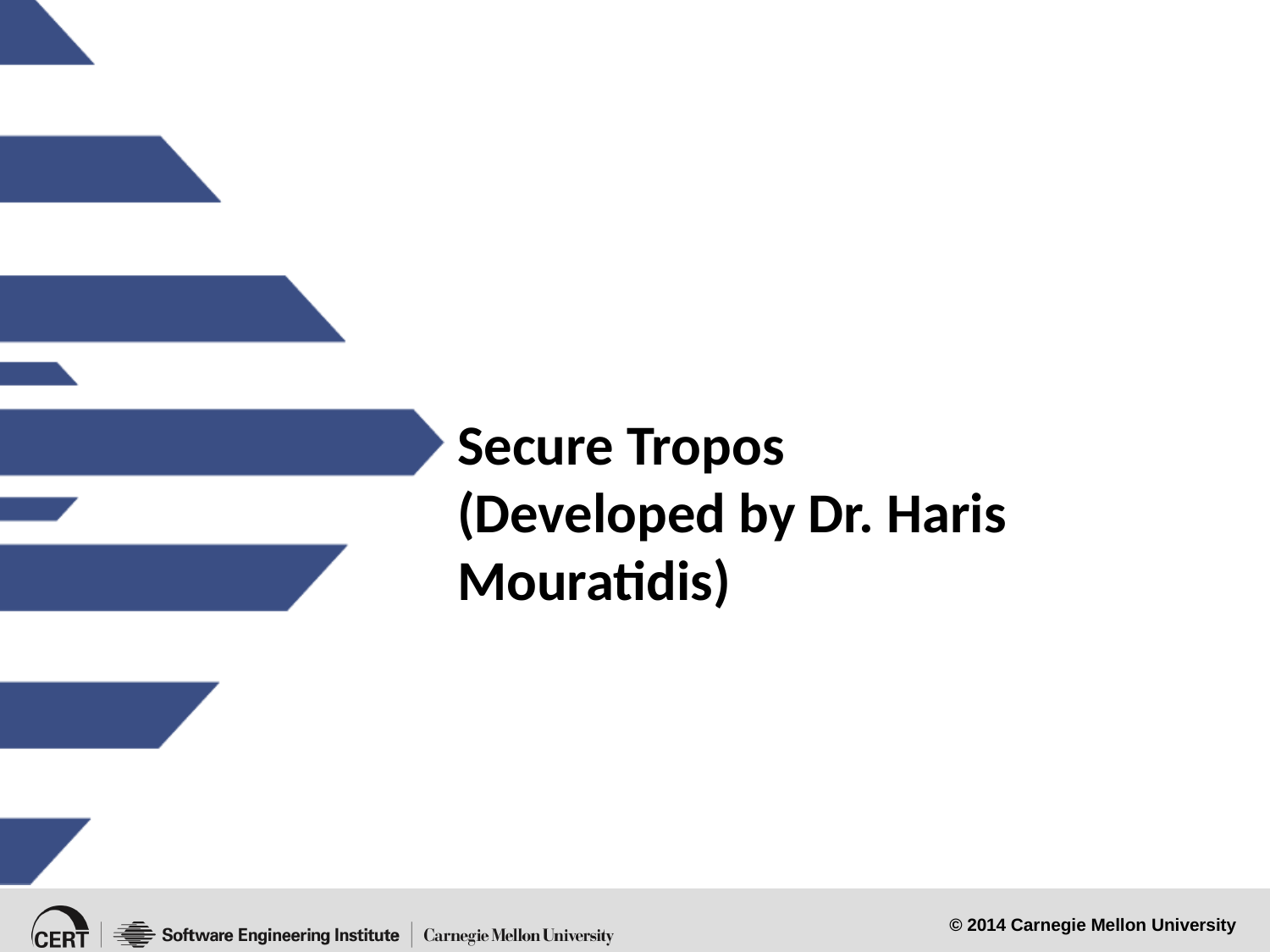

# Secure Tropos (Developed by Dr. Haris Mouratidis)